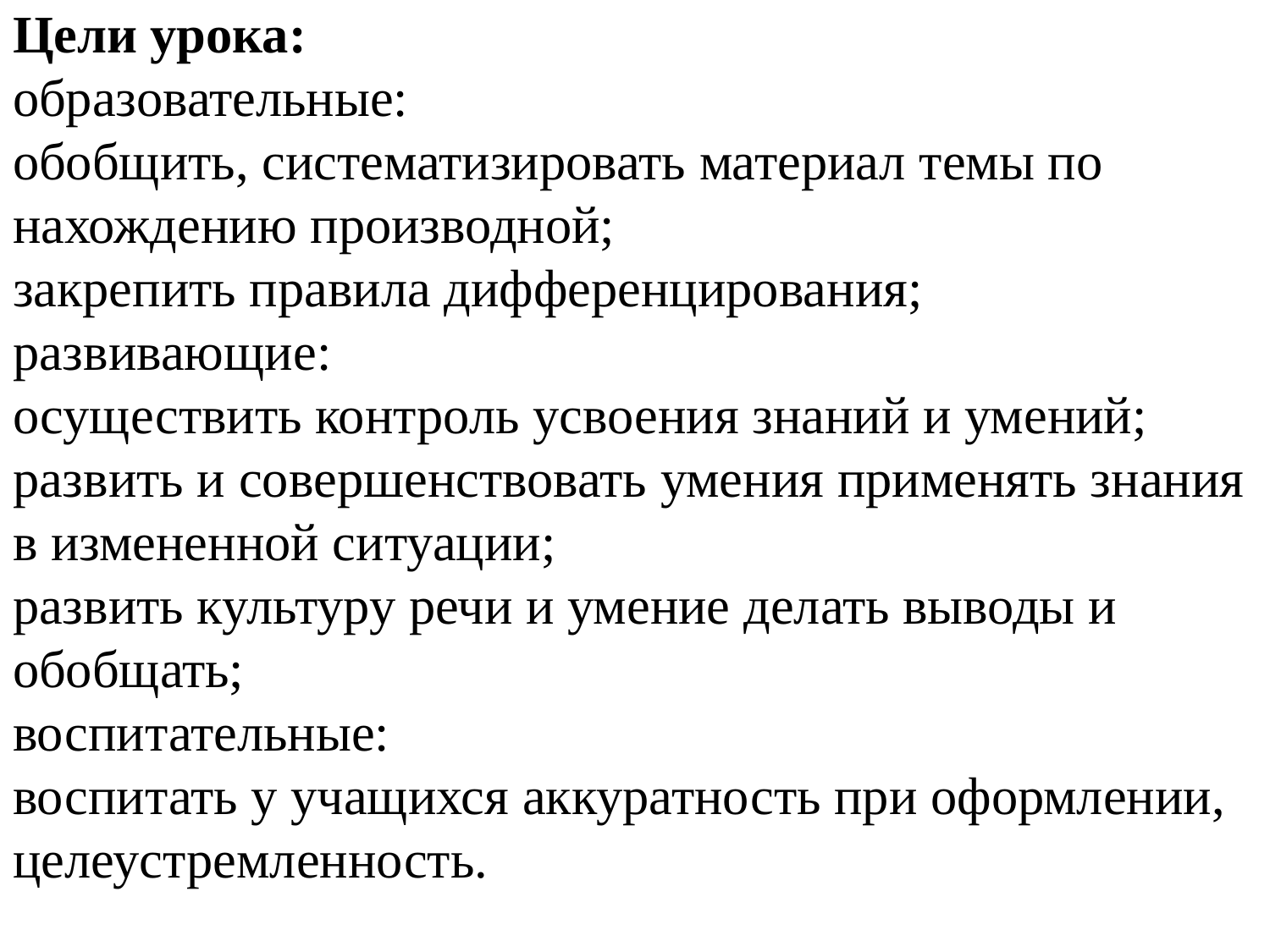

# Цели урока: образовательные: обобщить, систематизировать материал темы по нахождению производной; закрепить правила дифференцирования; развивающие: осуществить контроль усвоения знаний и умений; развить и совершенствовать умения применять знания в измененной ситуации; развить культуру речи и умение делать выводы и обобщать; воспитательные: воспитать у учащихся аккуратность при оформлении, целеустремленность.